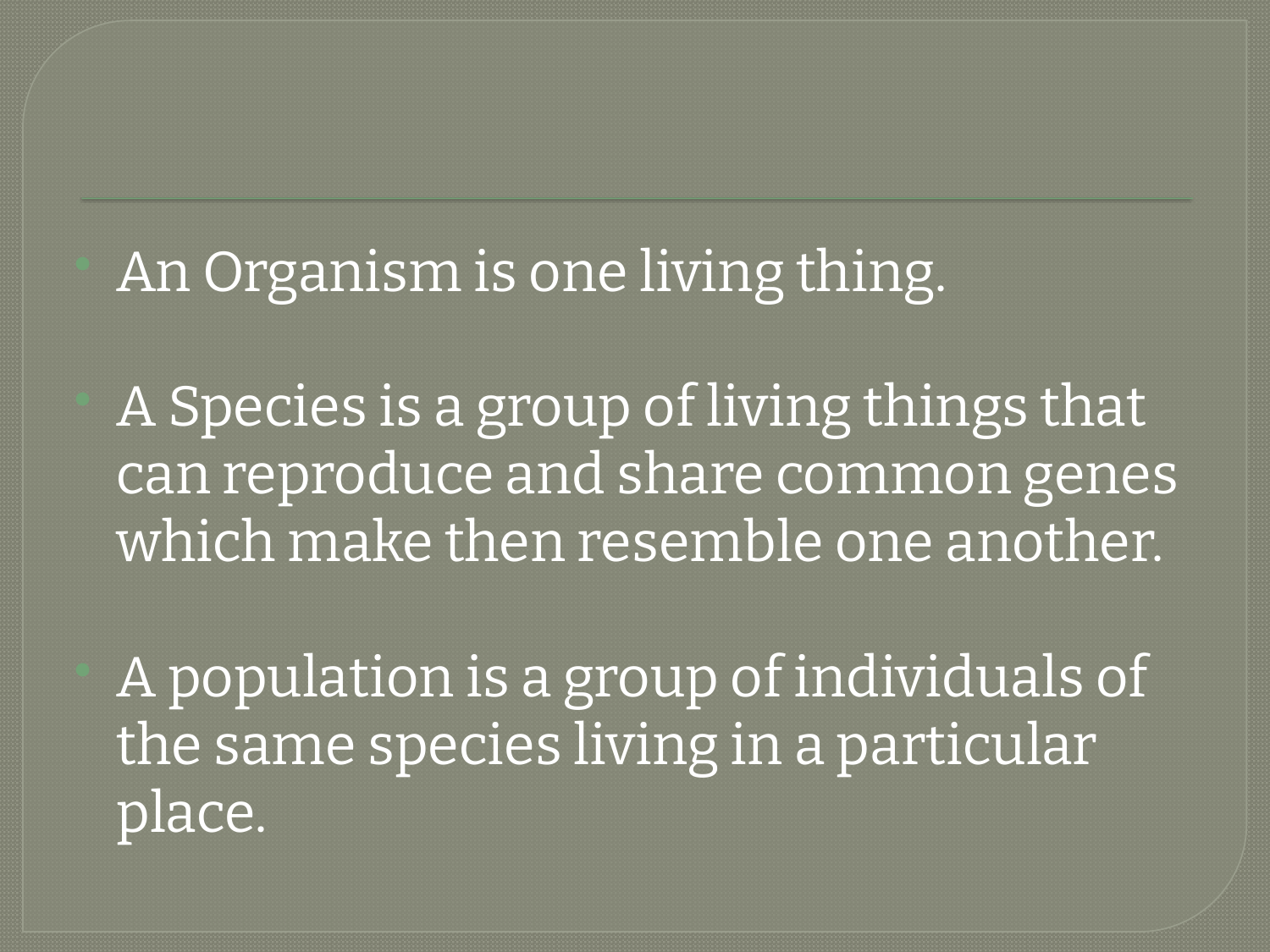

#
An Organism is one living thing.

A Species is a group of living things that can reproduce and share common genes which make then resemble one another.

A population is a group of individuals of the same species living in a particular place.